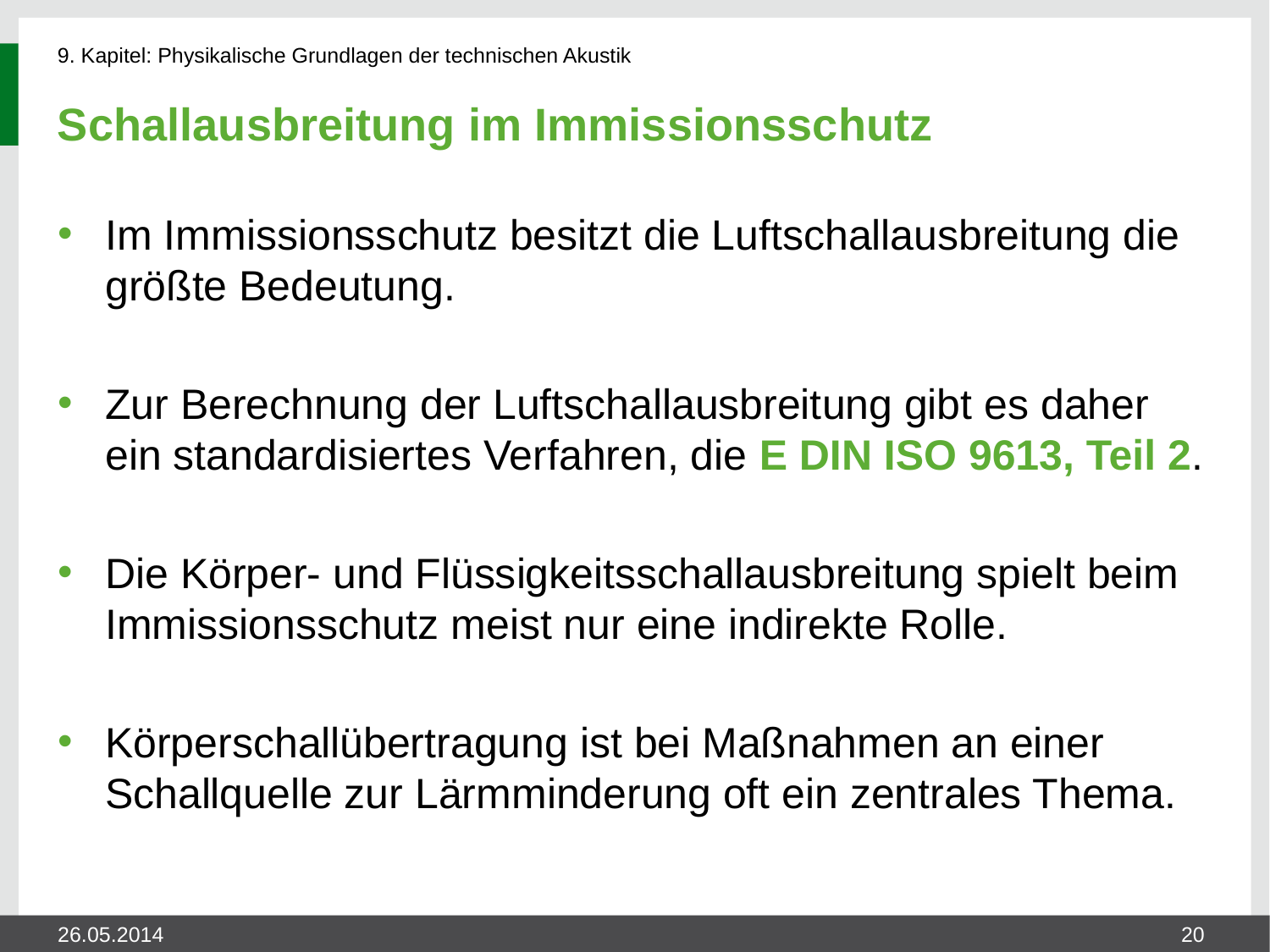

# Schallausbreitung im Immissionsschutz
Im Immissionsschutz besitzt die Luftschallausbreitung die größte Bedeutung.

Zur Berechnung der Luftschallausbreitung gibt es daher ein standardisiertes Verfahren, die E DIN ISO 9613, Teil 2.

Die Körper- und Flüssigkeitsschallausbreitung spielt beim Immissionsschutz meist nur eine indirekte Rolle.

Körperschallübertragung ist bei Maßnahmen an einer Schallquelle zur Lärmminderung oft ein zentrales Thema.
26.05.2014
20